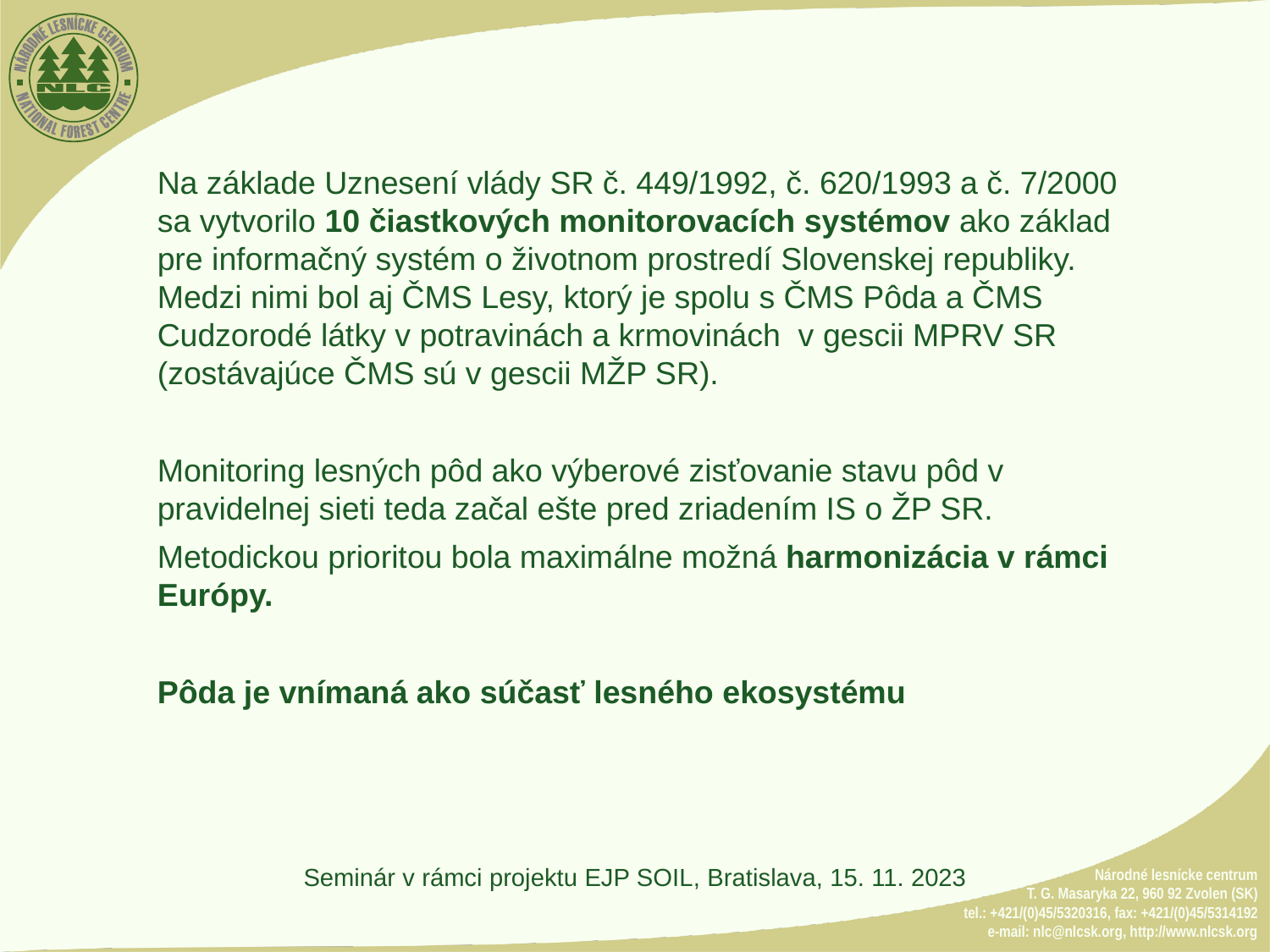

Na základe Uznesení vlády SR č. 449/1992, č. 620/1993 a č. 7/2000 sa vytvorilo 10 čiastkových monitorovacích systémov ako základ pre informačný systém o životnom prostredí Slovenskej republiky.  Medzi nimi bol aj ČMS Lesy, ktorý je spolu s ČMS Pôda a ČMS Cudzorodé látky v potravinách a krmovinách  v gescii MPRV SR (zostávajúce ČMS sú v gescii MŽP SR).

Monitoring lesných pôd ako výberové zisťovanie stavu pôd v pravidelnej sieti teda začal ešte pred zriadením IS o ŽP SR.
Metodickou prioritou bola maximálne možná harmonizácia v rámci Európy.

Pôda je vnímaná ako súčasť lesného ekosystému

Seminár v rámci projektu EJP SOIL, Bratislava, 15. 11. 2023